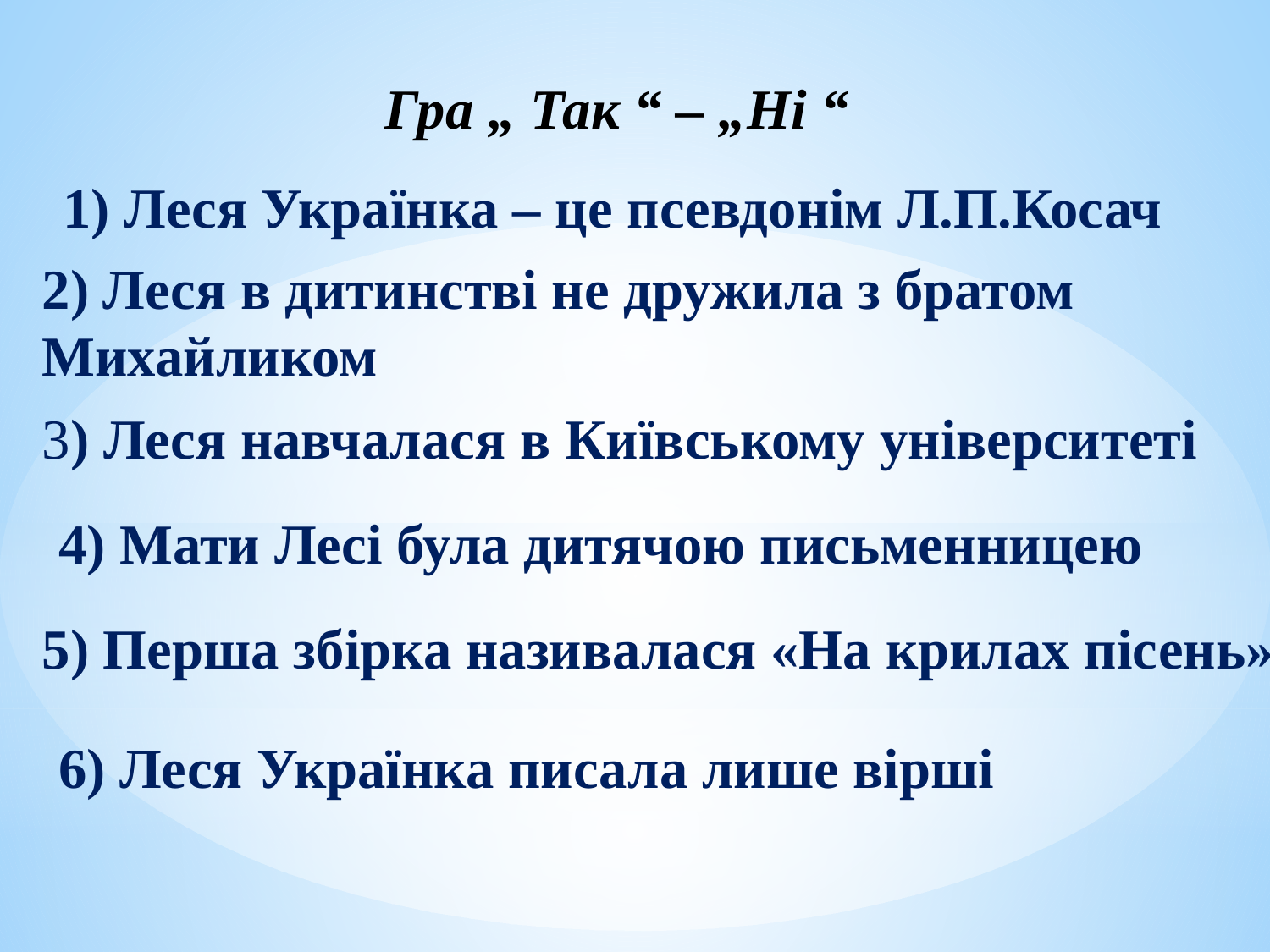

Гра „ Так “ – „Ні “
1) Леся Українка – це псевдонім Л.П.Косач
2) Леся в дитинстві не дружила з братом Михайликом
3) Леся навчалася в Київському університеті
4) Мати Лесі була дитячою письменницею
5) Перша збірка називалася «На крилах пісень»
6) Леся Українка писала лише вірші